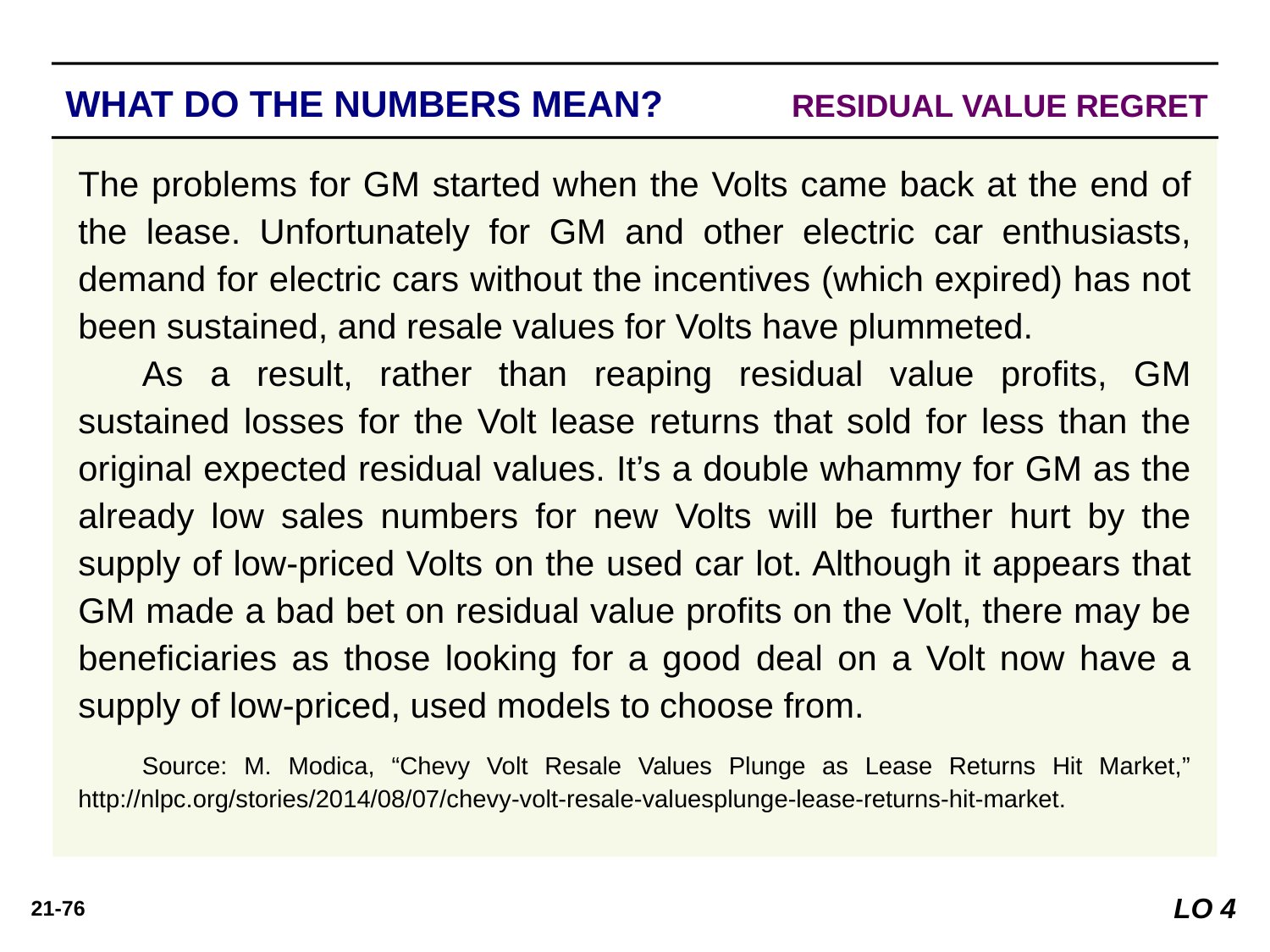

WHAT DO THE NUMBERS MEAN?  	RESIDUAL VALUE REGRET
WHAT’S YOUR PRINCIPLE
The problems for GM started when the Volts came back at the end of the lease. Unfortunately for GM and other electric car enthusiasts, demand for electric cars without the incentives (which expired) has not been sustained, and resale values for Volts have plummeted.
As a result, rather than reaping residual value proﬁts, GM sustained losses for the Volt lease returns that sold for less than the original expected residual values. It’s a double whammy for GM as the already low sales numbers for new Volts will be further hurt by the supply of low-priced Volts on the used car lot. Although it appears that GM made a bad bet on residual value proﬁts on the Volt, there may be beneﬁciaries as those looking for a good deal on a Volt now have a supply of low-priced, used models to choose from.
Source: M. Modica, “Chevy Volt Resale Values Plunge as Lease Returns Hit Market,” http://nlpc.org/stories/2014/08/07/chevy-volt-resale-valuesplunge-lease-returns-hit-market.

LO 4